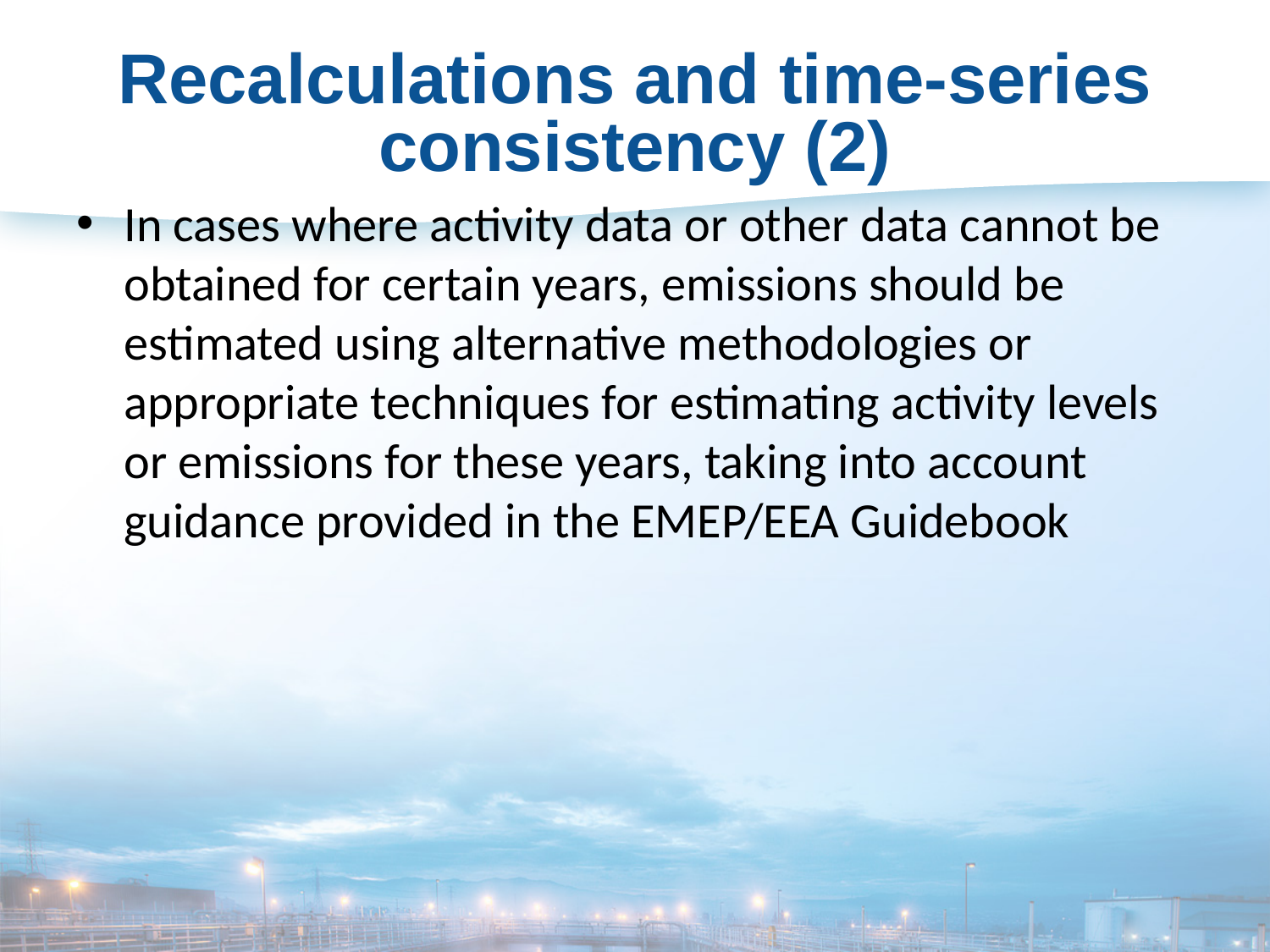

# Recalculations and time-series consistency (2)
In cases where activity data or other data cannot be obtained for certain years, emissions should be estimated using alternative methodologies or appropriate techniques for estimating activity levels or emissions for these years, taking into account guidance provided in the EMEP/EEA Guidebook